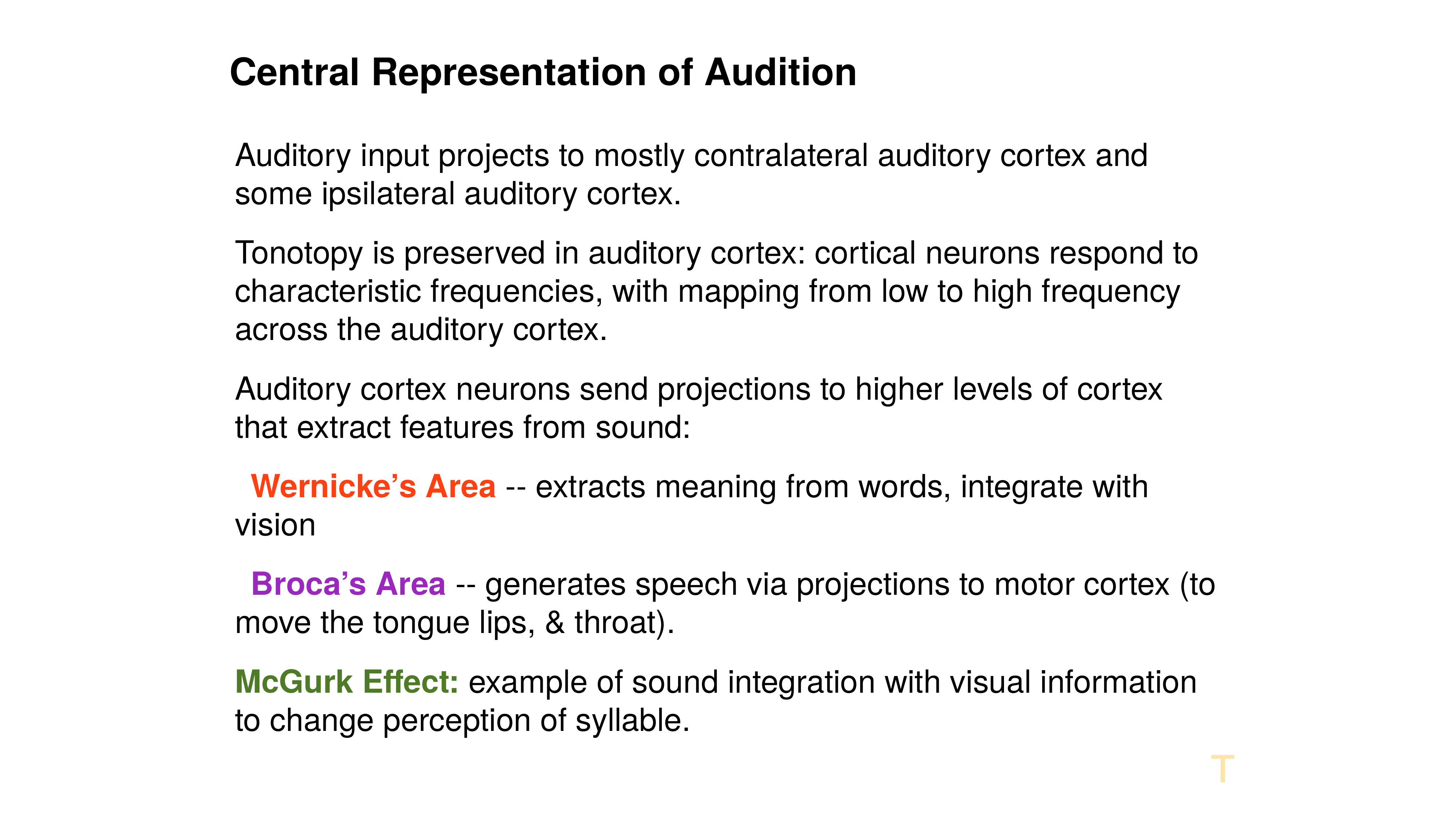

# Central Representation of Audition
Auditory input projects to mostly contralateral auditory cortex and some ipsilateral auditory cortex.
Tonotopy is preserved in auditory cortex: cortical neurons respond to characteristic frequencies, with mapping from low to high frequency across the auditory cortex.
Auditory cortex neurons send projections to higher levels of cortex that extract features from sound:
Wernicke’s Area -- extracts meaning from words, integrate with vision
Broca’s Area -- generates speech via projections to motor cortex (to move the tongue lips, & throat).
McGurk Effect: example of sound integration with visual information to change perception of syllable.
T